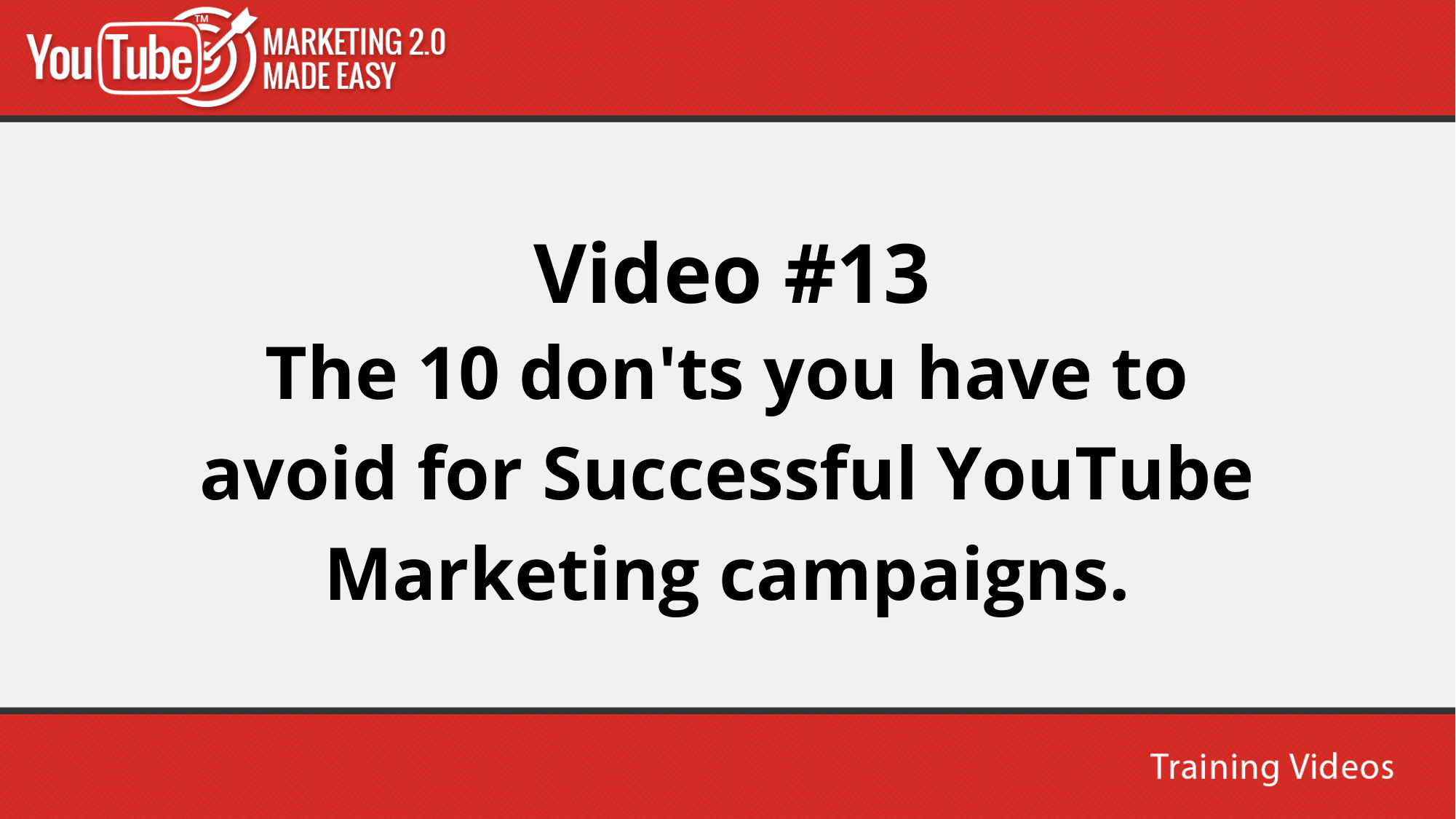

Video #13
The 10 don'ts you have to avoid for Successful YouTube Marketing campaigns.